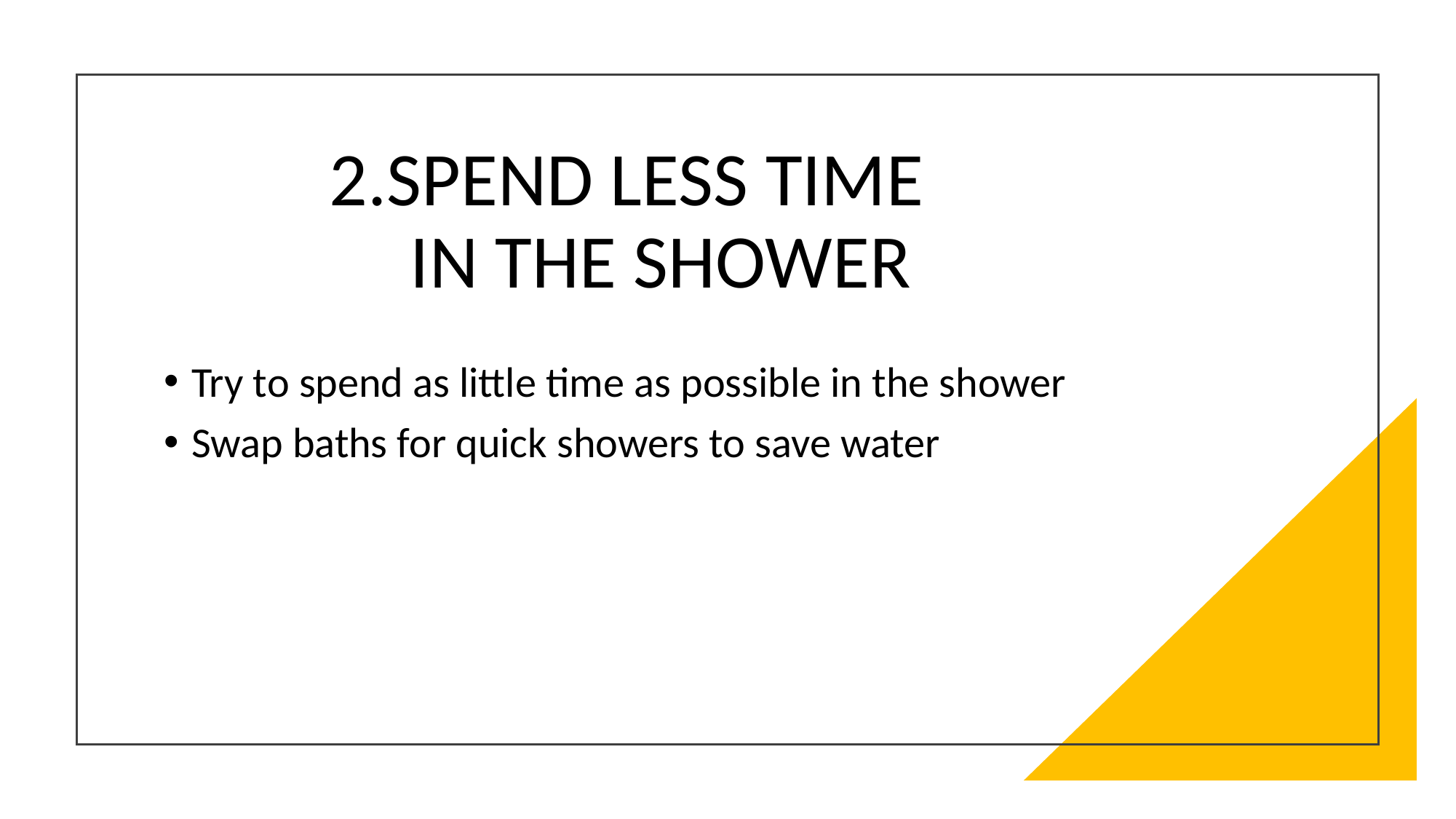

# 2.SPEND LESS TIME IN THE SHOWER
Try to spend as little time as possible in the shower
Swap baths for quick showers to save water